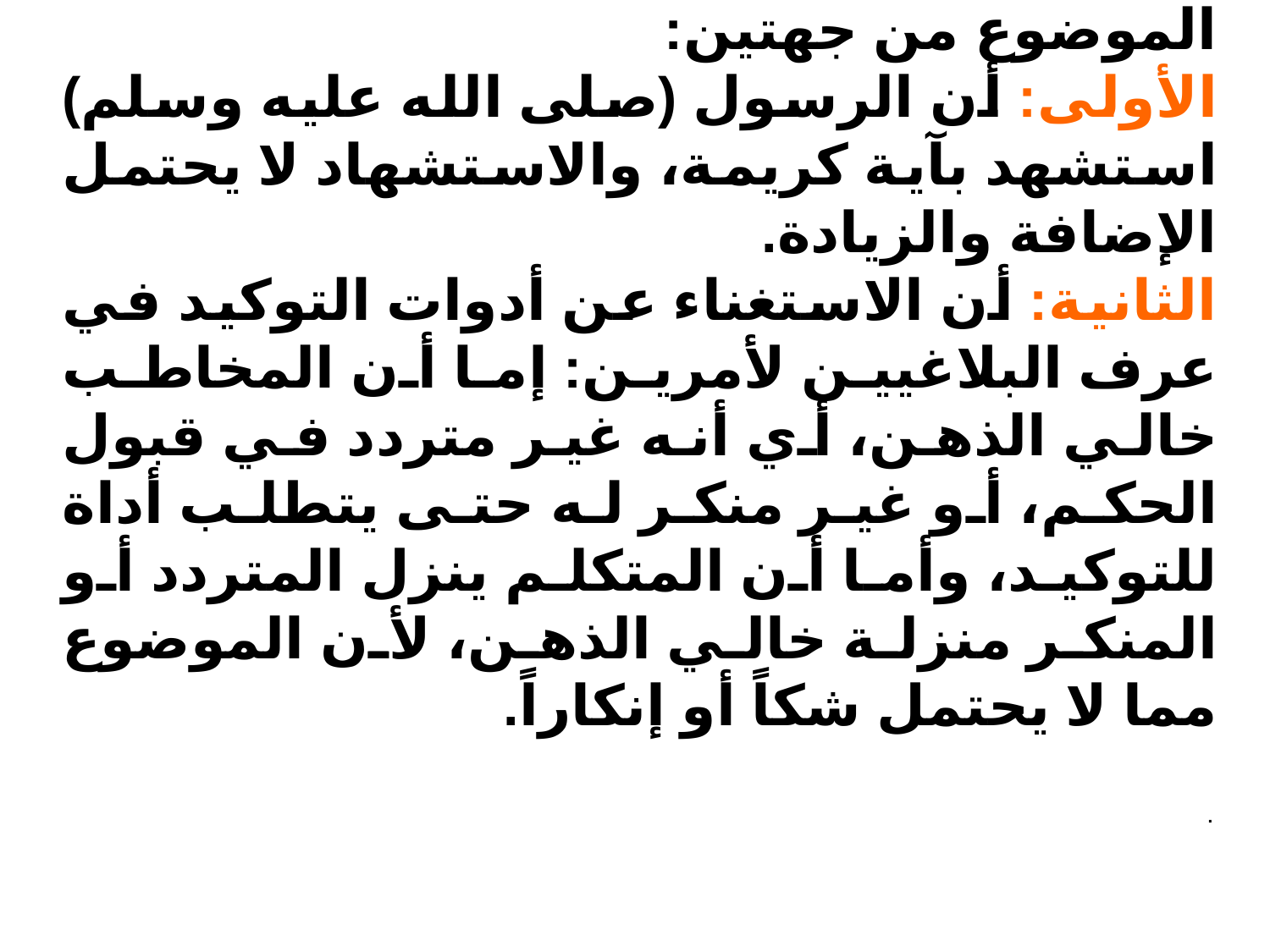

والجواب عن ذلك يتطلب النظر إلى الموضوع من جهتين:
الأولى: أن الرسول (صلى الله عليه وسلم) استشهد بآية كريمة، والاستشهاد لا يحتمل الإضافة والزيادة.
الثانية: أن الاستغناء عن أدوات التوكيد في عرف البلاغيين لأمرين: إما أن المخاطب خالي الذهن، أي أنه غير متردد في قبول الحكم، أو غير منكر له حتى يتطلب أداة للتوكيد، وأما أن المتكلم ينزل المتردد أو المنكر منزلة خالي الذهن، لأن الموضوع مما لا يحتمل شكاً أو إنكاراً.

 .